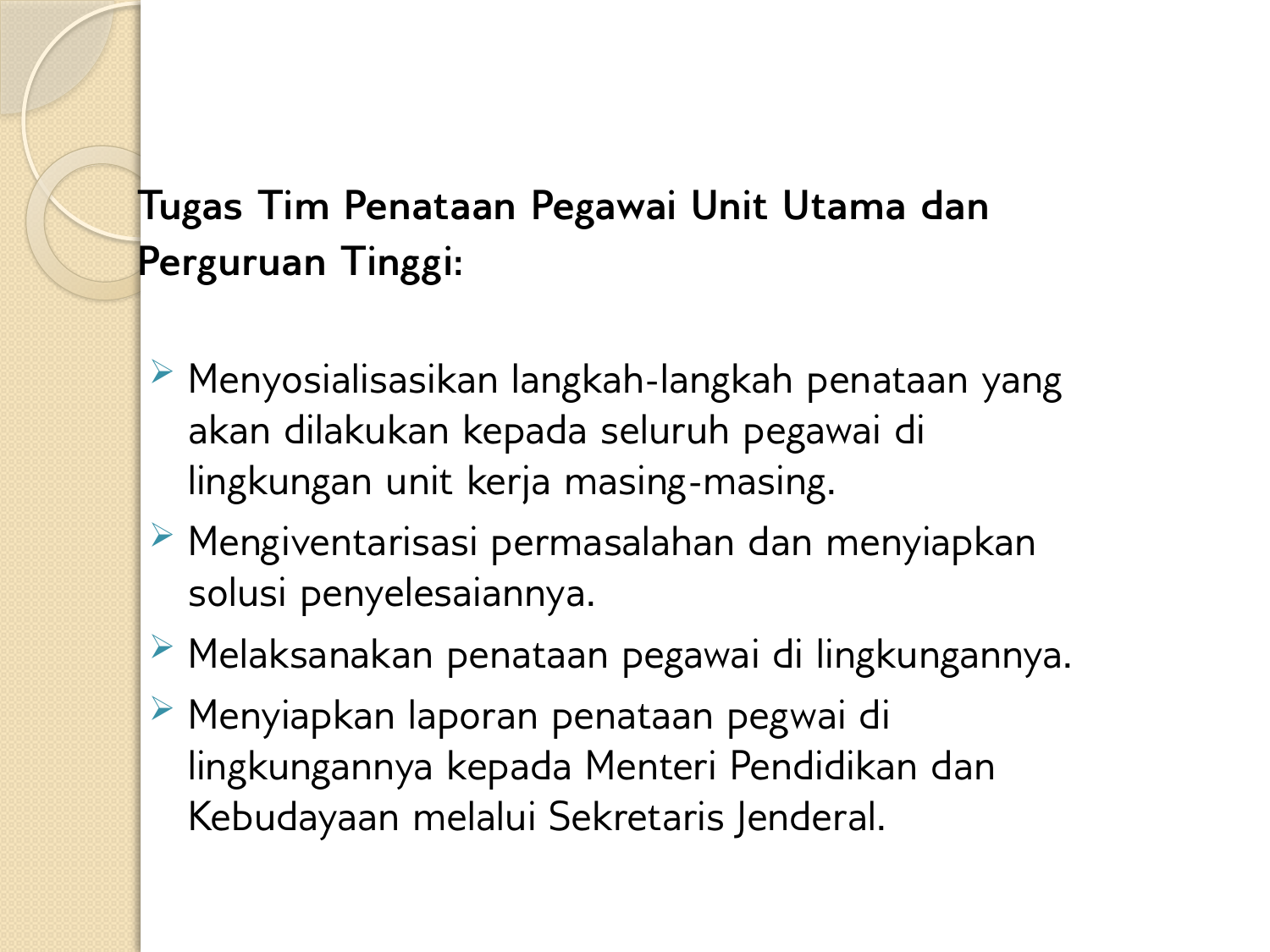

Tugas Tim Penataan Pegawai Unit Utama dan Perguruan Tinggi:

Menyosialisasikan langkah-langkah penataan yang akan dilakukan kepada seluruh pegawai di lingkungan unit kerja masing-masing.
Mengiventarisasi permasalahan dan menyiapkan solusi penyelesaiannya.
Melaksanakan penataan pegawai di lingkungannya.
Menyiapkan laporan penataan pegwai di lingkungannya kepada Menteri Pendidikan dan Kebudayaan melalui Sekretaris Jenderal.